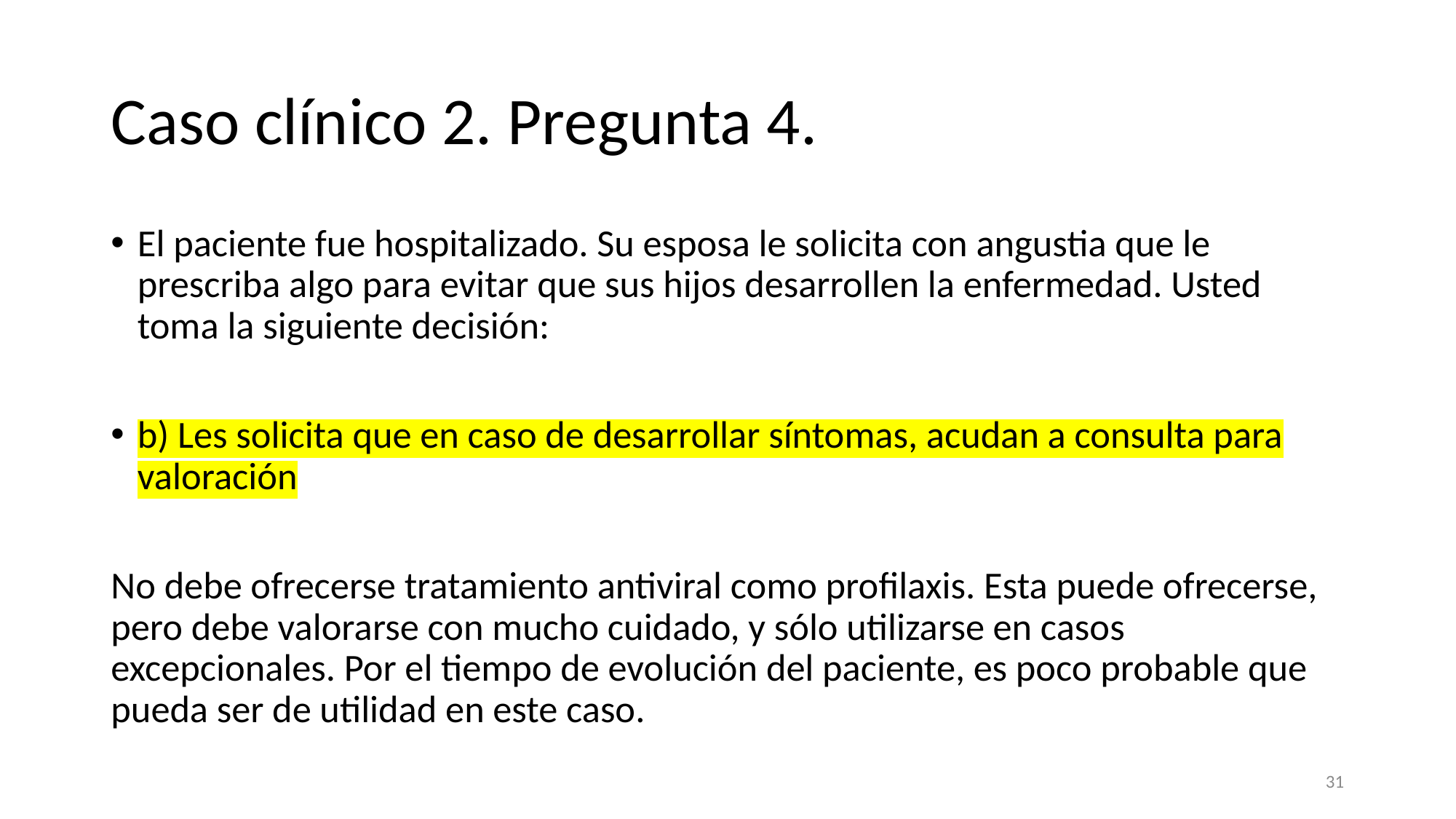

# Caso clínico 2. Pregunta 4.
El paciente fue hospitalizado. Su esposa le solicita con angustia que le prescriba algo para evitar que sus hijos desarrollen la enfermedad. Usted toma la siguiente decisión:

b) Les solicita que en caso de desarrollar síntomas, acudan a consulta para valoración

No debe ofrecerse tratamiento antiviral como profilaxis. Esta puede ofrecerse, pero debe valorarse con mucho cuidado, y sólo utilizarse en casos excepcionales. Por el tiempo de evolución del paciente, es poco probable que pueda ser de utilidad en este caso.
31